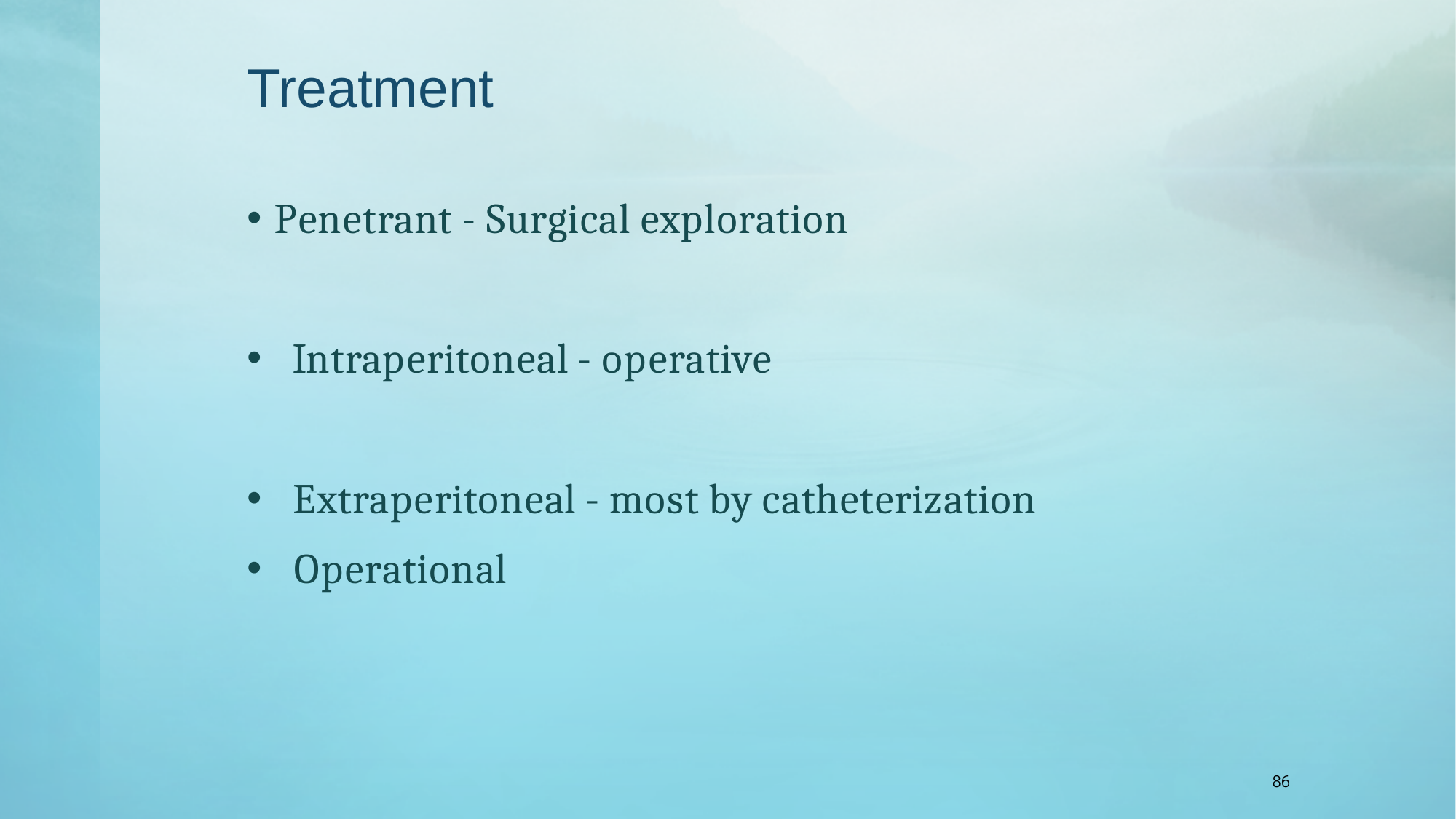

# Treatment
Penetrant - Surgical exploration

  Intraperitoneal - operative

  Extraperitoneal - most by catheterization
  Operational
86